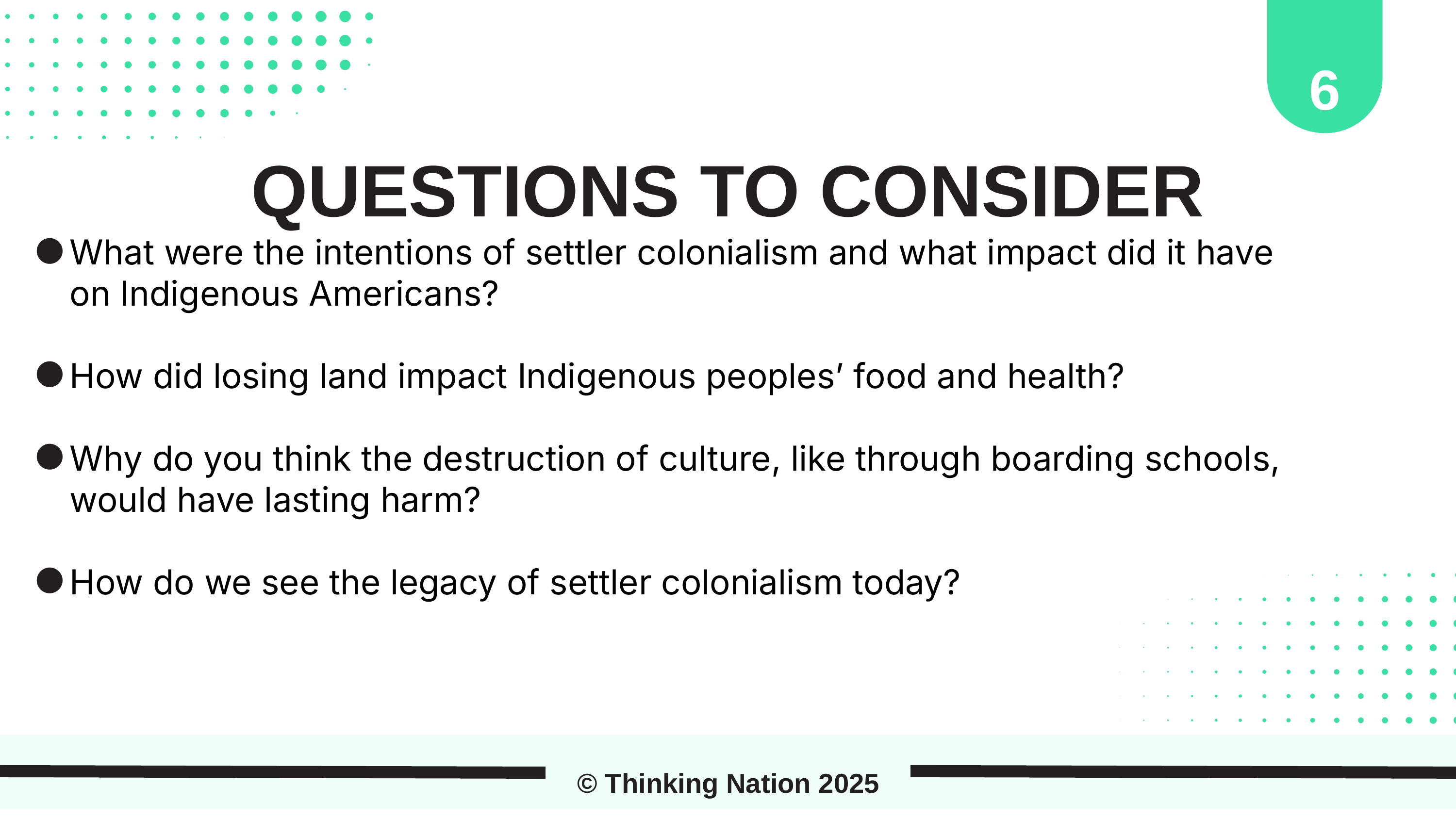

6
QUESTIONS TO CONSIDER
What were the intentions of settler colonialism and what impact did it have on Indigenous Americans?

How did losing land impact Indigenous peoples’ food and health?

Why do you think the destruction of culture, like through boarding schools, would have lasting harm?

How do we see the legacy of settler colonialism today?

© Thinking Nation 2025